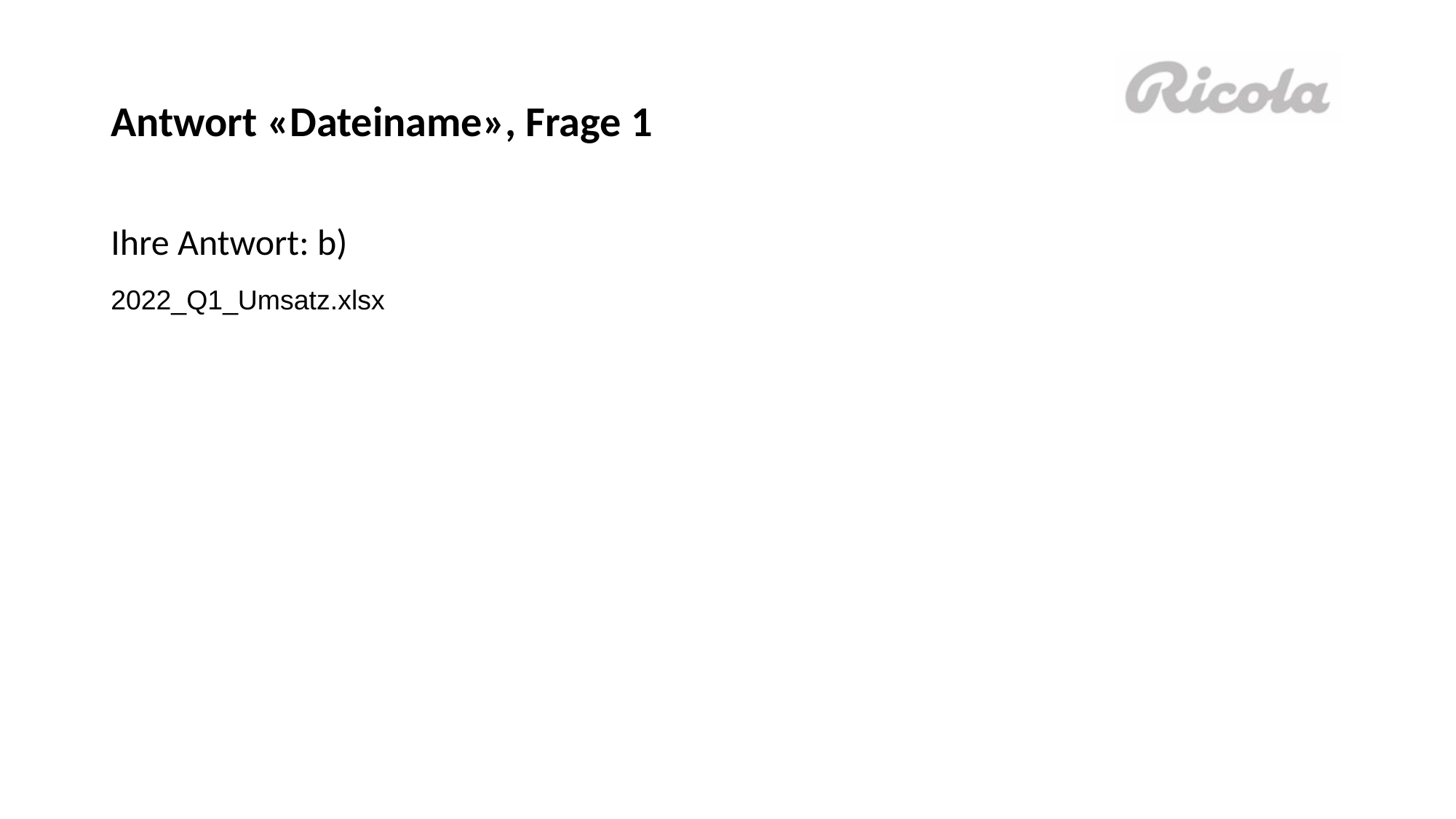

# Antwort «Dateiname», Frage 1
Ihre Antwort: b)
2022_Q1_Umsatz.xlsx